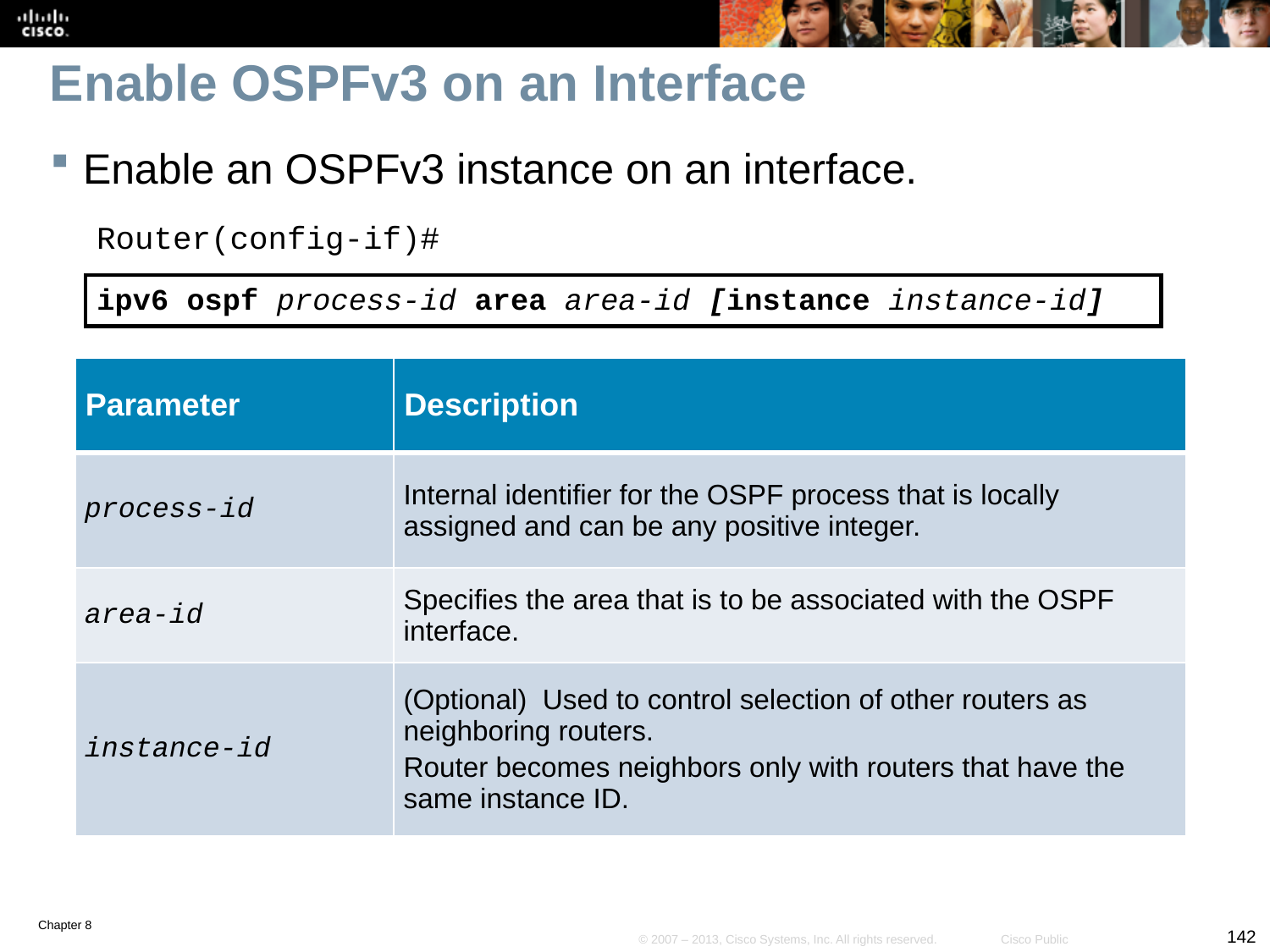

# Enable OSPFv3 on an Interface
Enable an OSPFv3 instance on an interface.
Router(config-if)#
ipv6 ospf process-id area area-id [instance instance-id]
| Parameter | Description |
| --- | --- |
| process-id | Internal identifier for the OSPF process that is locally assigned and can be any positive integer. |
| area-id | Specifies the area that is to be associated with the OSPF interface. |
| instance-id | (Optional) Used to control selection of other routers as neighboring routers. Router becomes neighbors only with routers that have the same instance ID. |